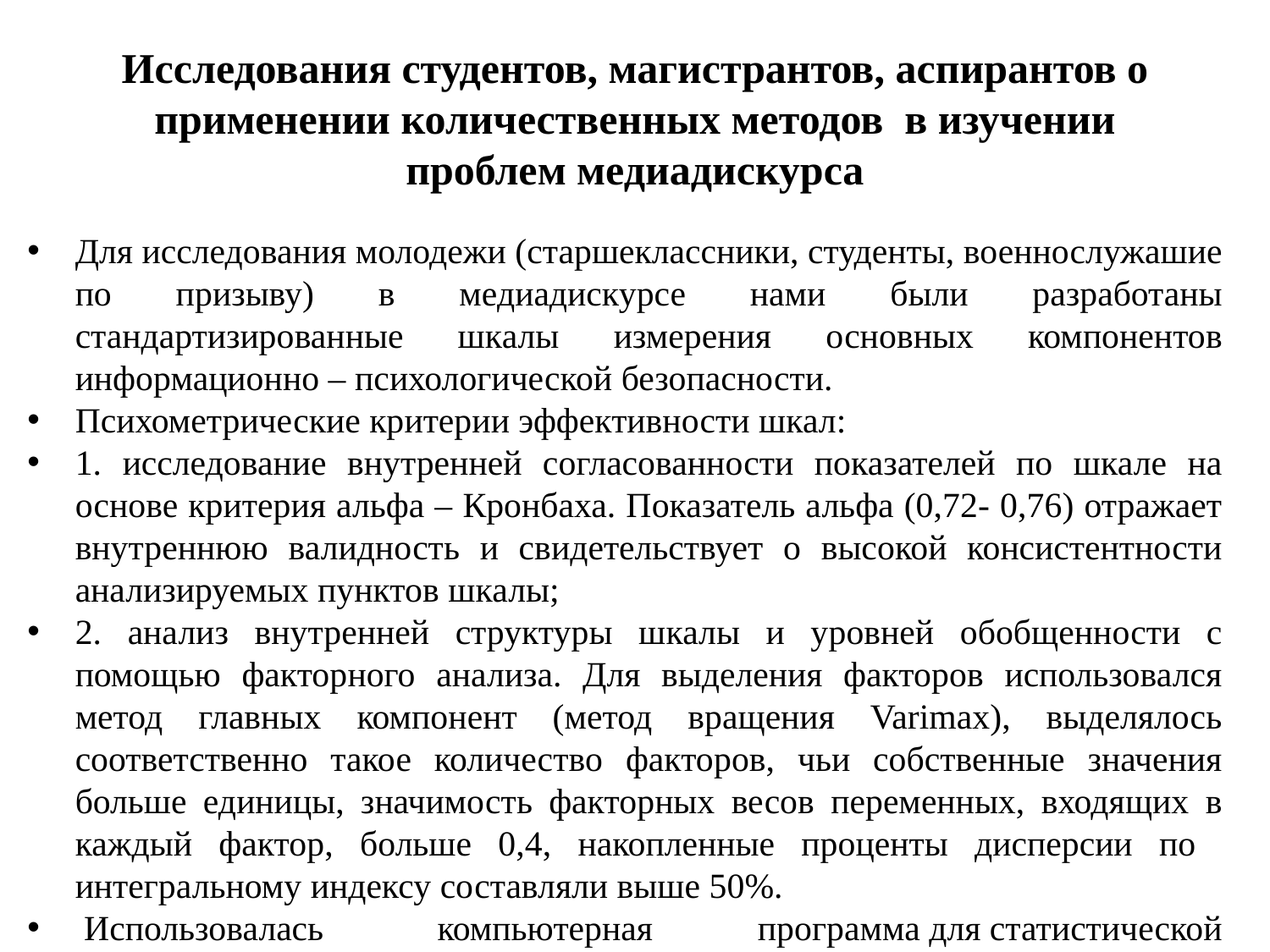

Исследования студентов, магистрантов, аспирантов о применении количественных методов  в изучении проблем медиадискурса
Для исследования молодежи (старшеклассники, студенты, военнослужашие по призыву) в медиадискурсе нами были разработаны стандартизированные шкалы измерения основных компонентов информационно – психологической безопасности.
Психометрические критерии эффективности шкал:
1. исследование внутренней согласованности показателей по шкале на основе критерия альфа – Кронбаха. Показатель альфа (0,72- 0,76) отражает внутреннюю валидность и свидетельствует о высокой консистентности анализируемых пунктов шкалы;
2. анализ внутренней структуры шкалы и уровней обобщенности с помощью факторного анализа. Для выделения факторов использовался метод главных компонент (метод вращения Varimax), выделялось соответственно такое количество факторов, чьи собственные значения больше единицы, значимость факторных весов переменных, входящих в каждый фактор, больше 0,4, накопленные проценты дисперсии по  интегральному индексу составляли выше 50%.
 Использовалась  компьютерная программа для статистической обработки данных «SPSS 22 Statistics».